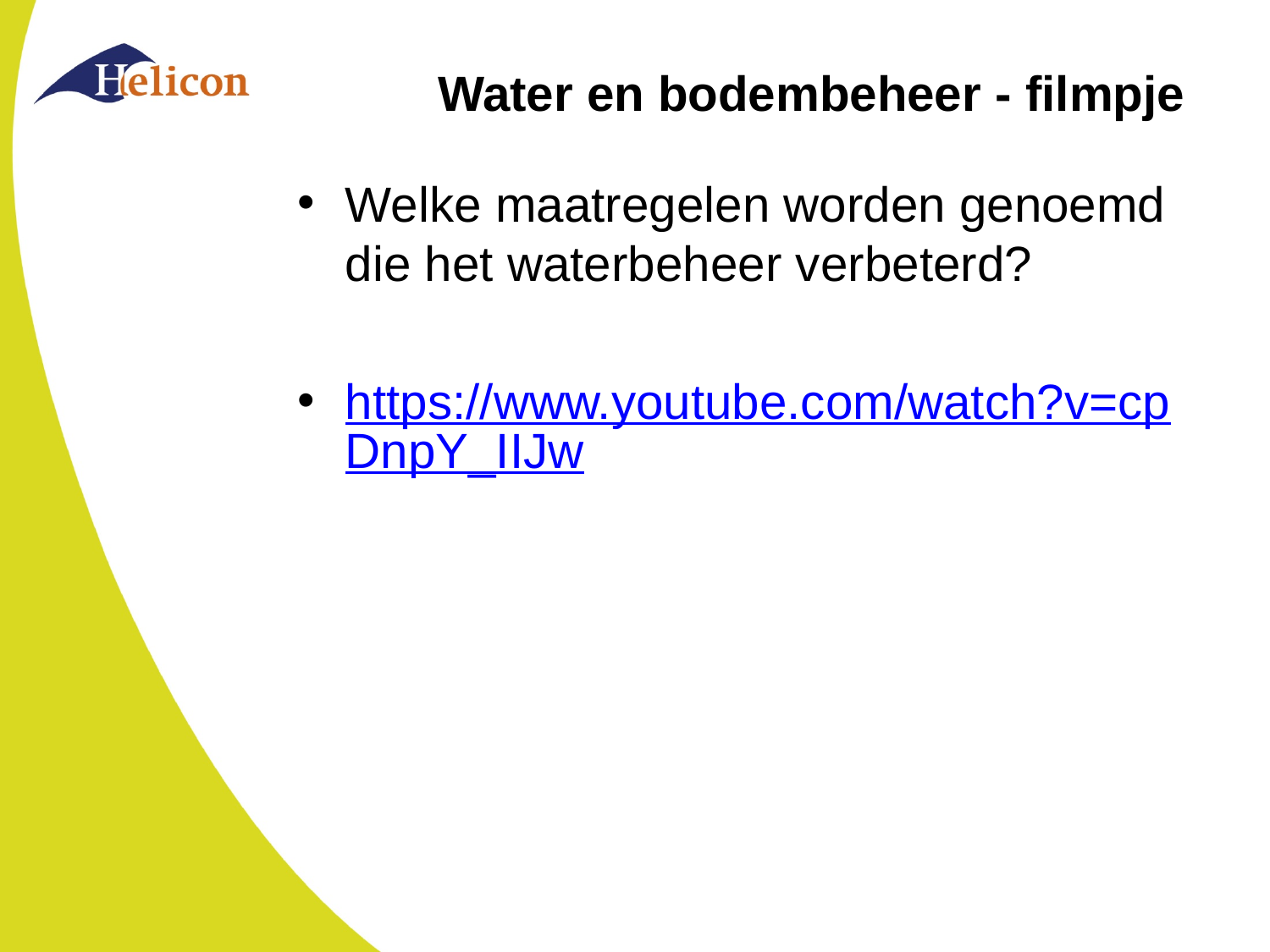

# Water en bodembeheer - filmpje
Welke maatregelen worden genoemd die het waterbeheer verbeterd?

https://www.youtube.com/watch?v=cpDnpY_IIJw